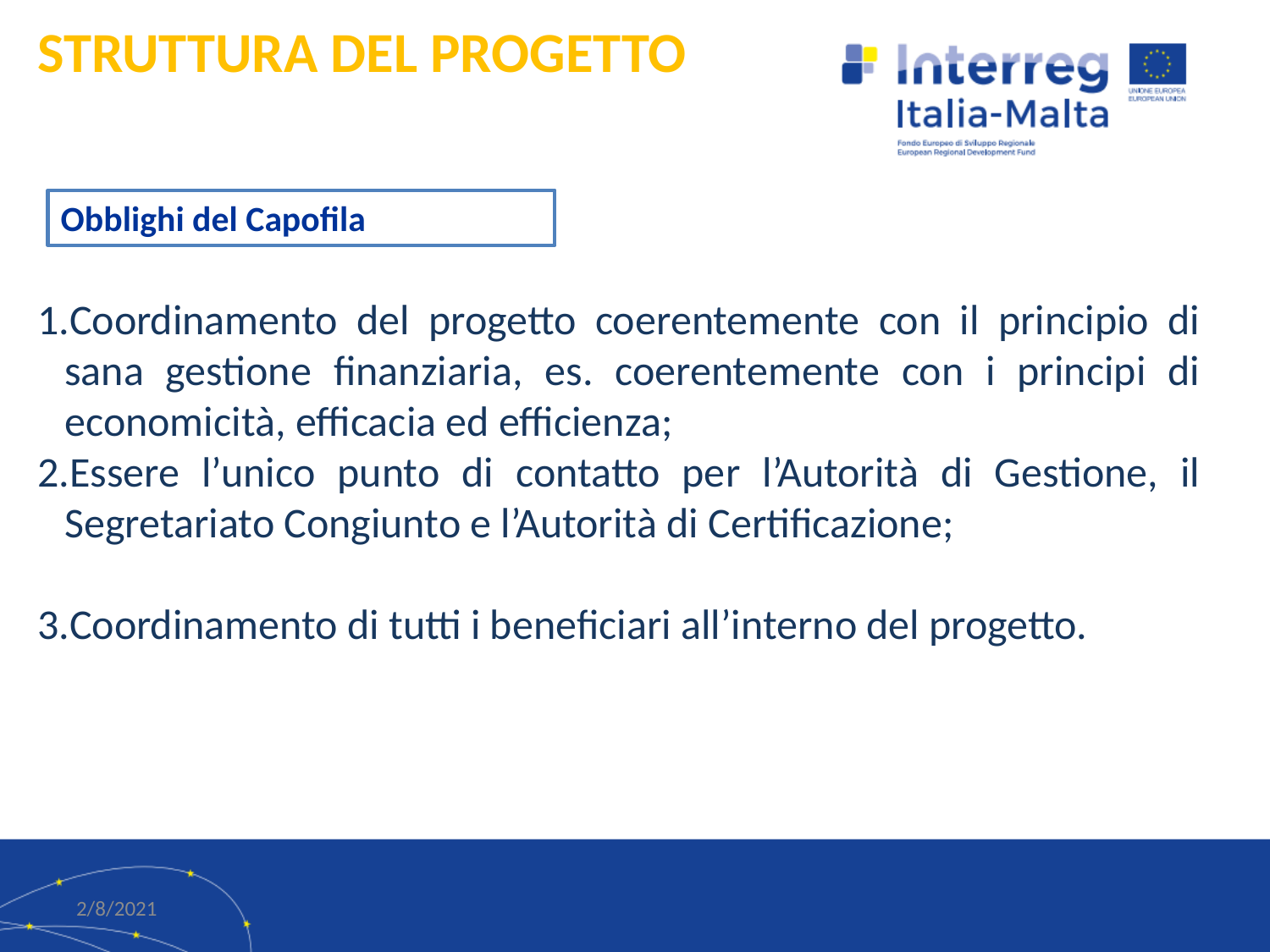

# STRUTTURA DEL PROGETTO
Obblighi del Capofila
Coordinamento del progetto coerentemente con il principio di sana gestione finanziaria, es. coerentemente con i principi di economicità, efficacia ed efficienza;
Essere l’unico punto di contatto per l’Autorità di Gestione, il Segretariato Congiunto e l’Autorità di Certificazione;

Coordinamento di tutti i beneficiari all’interno del progetto.

2/8/2021

5